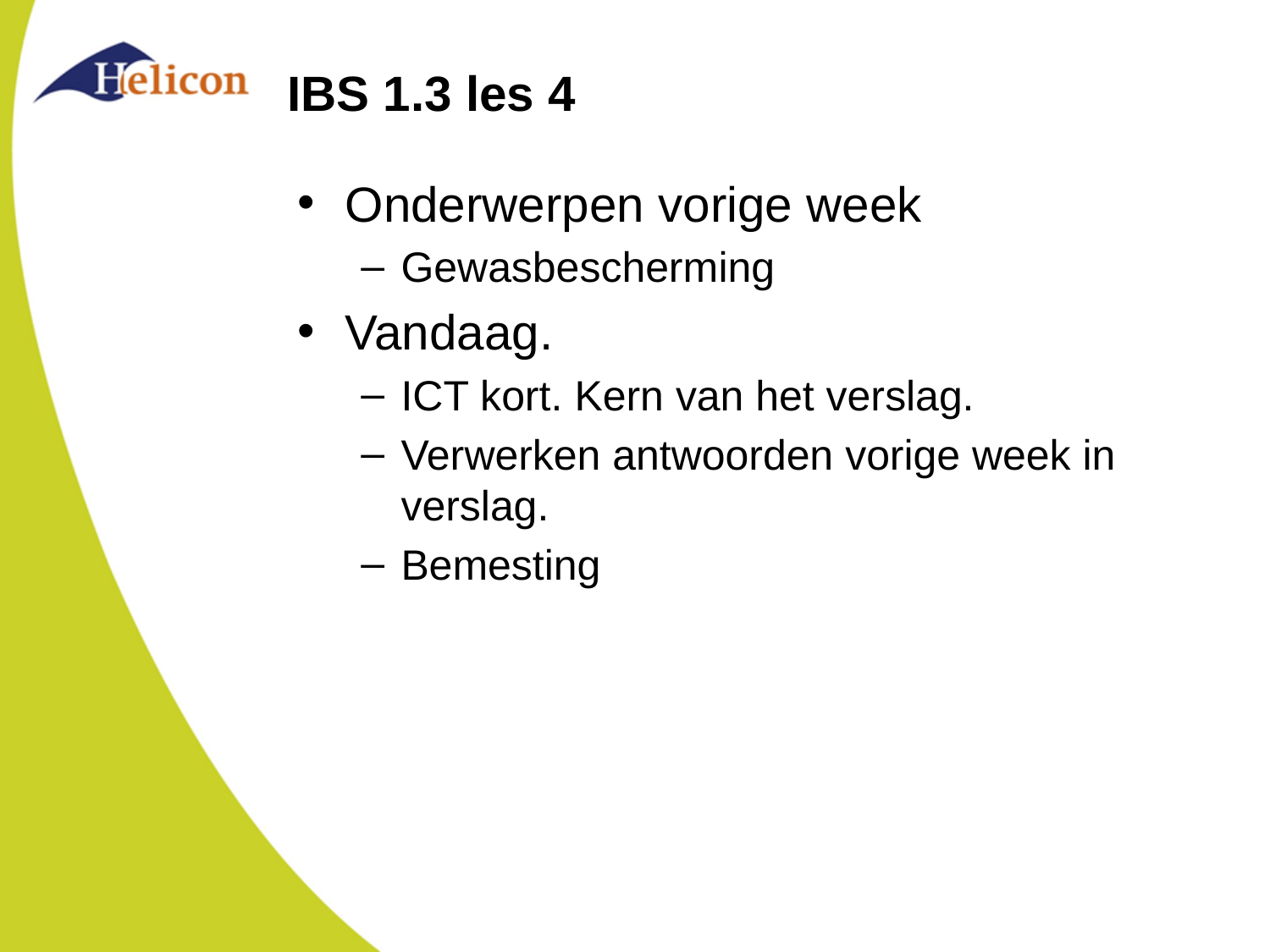

# IBS 1.3 les 4
Onderwerpen vorige week
Gewasbescherming
Vandaag.
ICT kort. Kern van het verslag.
Verwerken antwoorden vorige week in verslag.
Bemesting